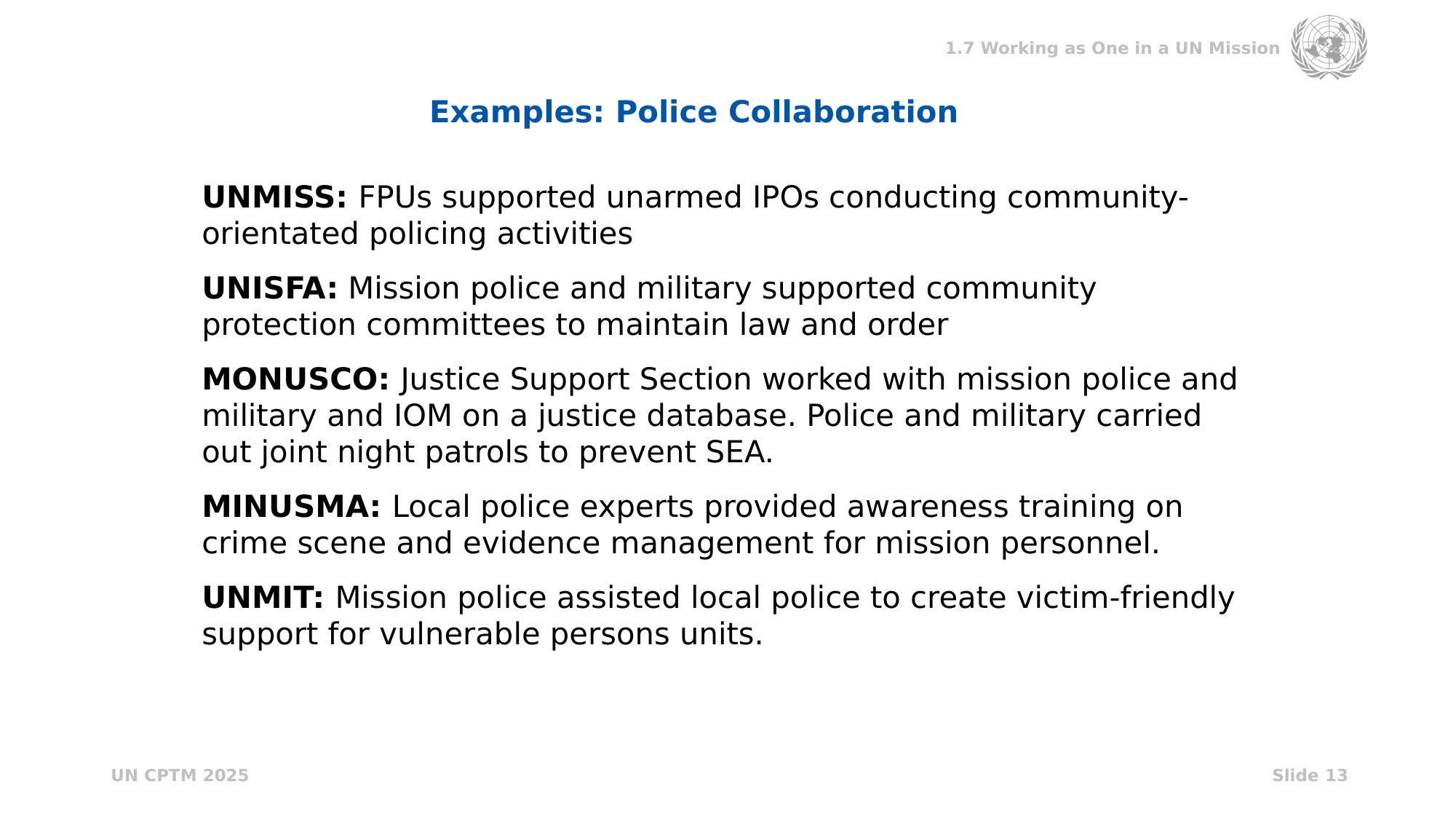

Examples: Police Collaboration
UNMISS: FPUs supported unarmed IPOs conducting community-orientated policing activities
UNISFA: Mission police and military supported community protection committees to maintain law and order
MONUSCO: Justice Support Section worked with mission police and military and IOM on a justice database. Police and military carried out joint night patrols to prevent SEA.
MINUSMA: Local police experts provided awareness training on crime scene and evidence management for mission personnel.
UNMIT: Mission police assisted local police to create victim-friendly support for vulnerable persons units.